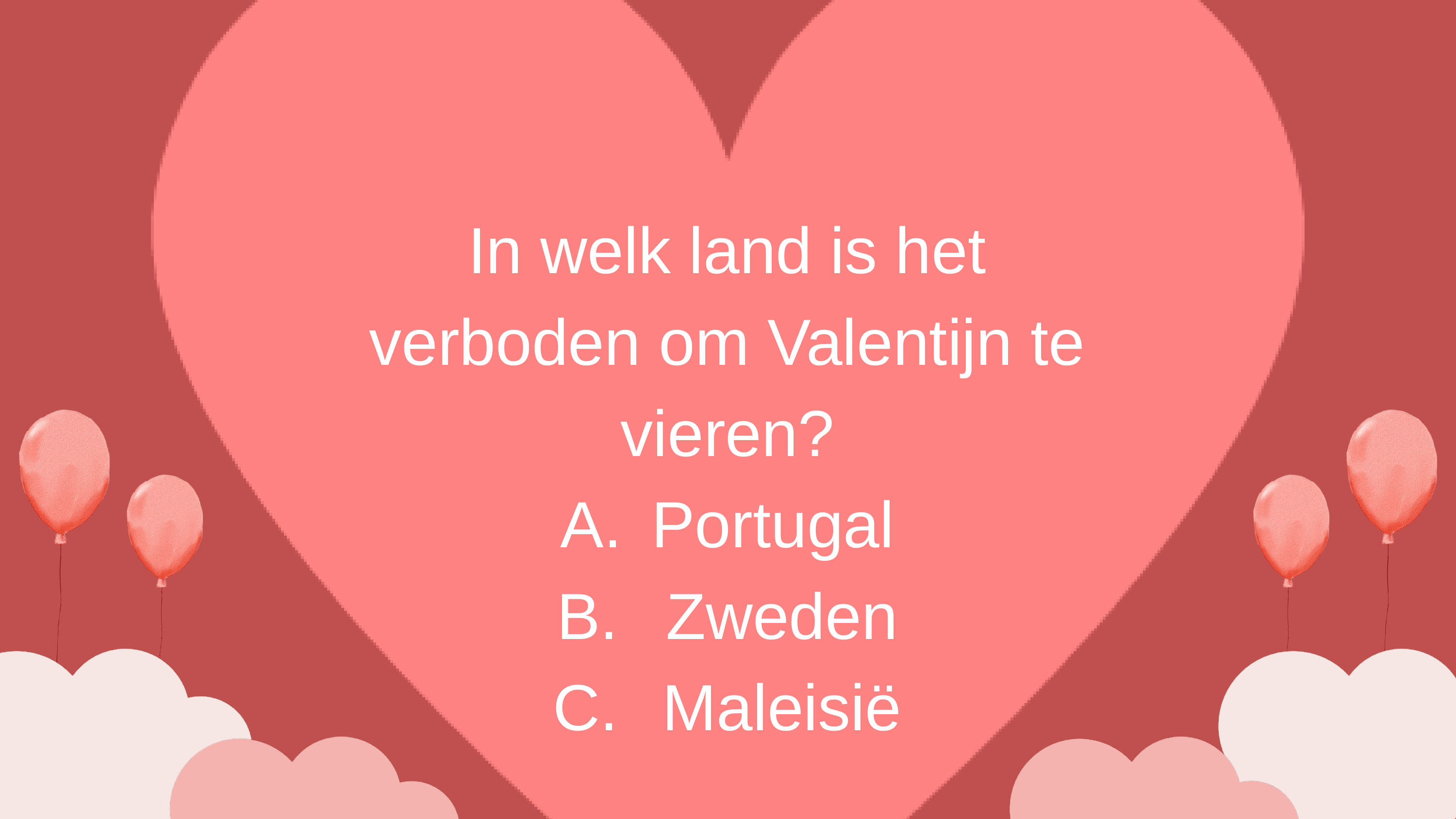

In welk land is het verboden om Valentijn te vieren?
Portugal
 Zweden
 Maleisië